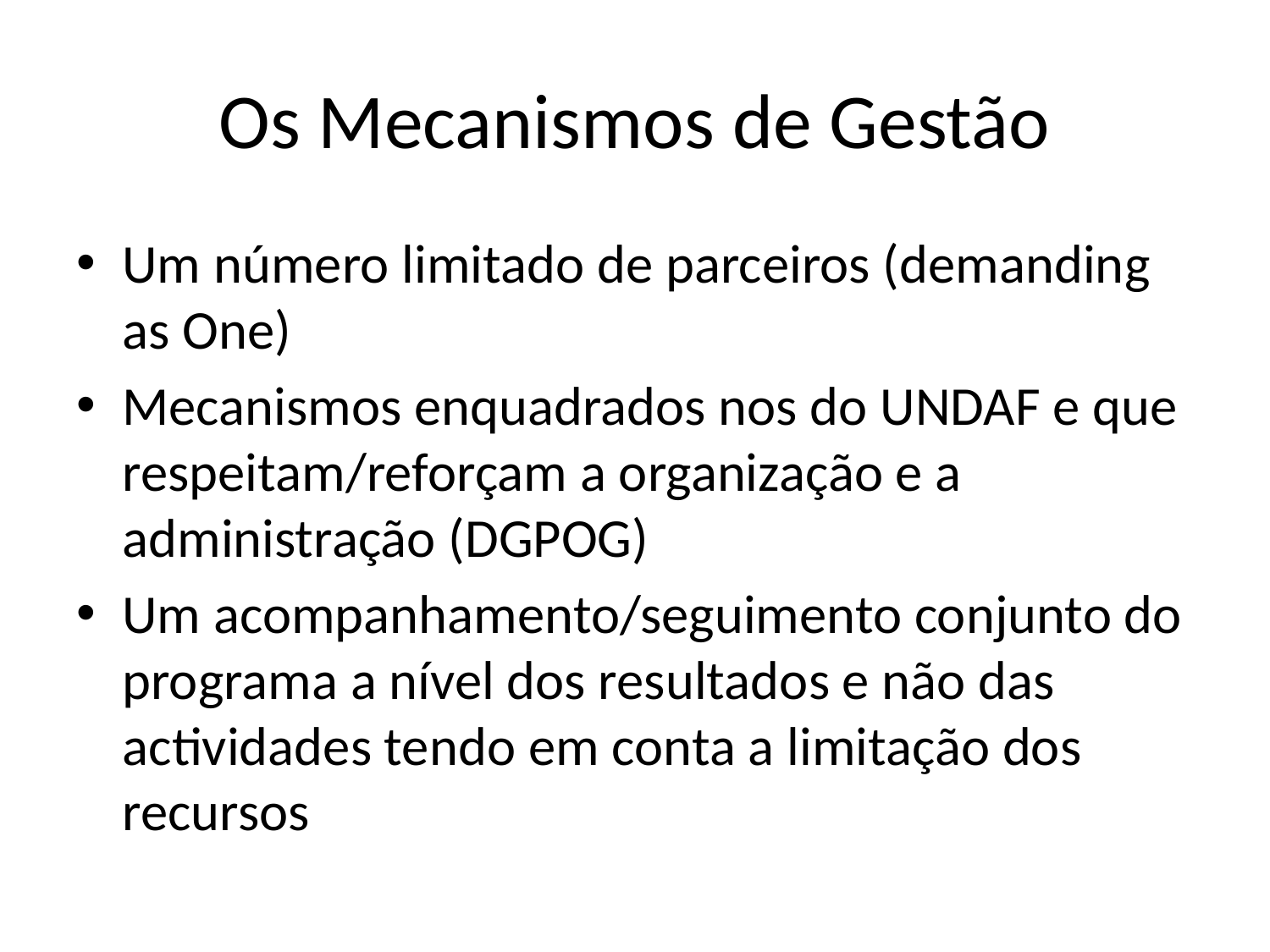

# Os Mecanismos de Gestão
Um número limitado de parceiros (demanding as One)
Mecanismos enquadrados nos do UNDAF e que respeitam/reforçam a organização e a administração (DGPOG)
Um acompanhamento/seguimento conjunto do programa a nível dos resultados e não das actividades tendo em conta a limitação dos recursos